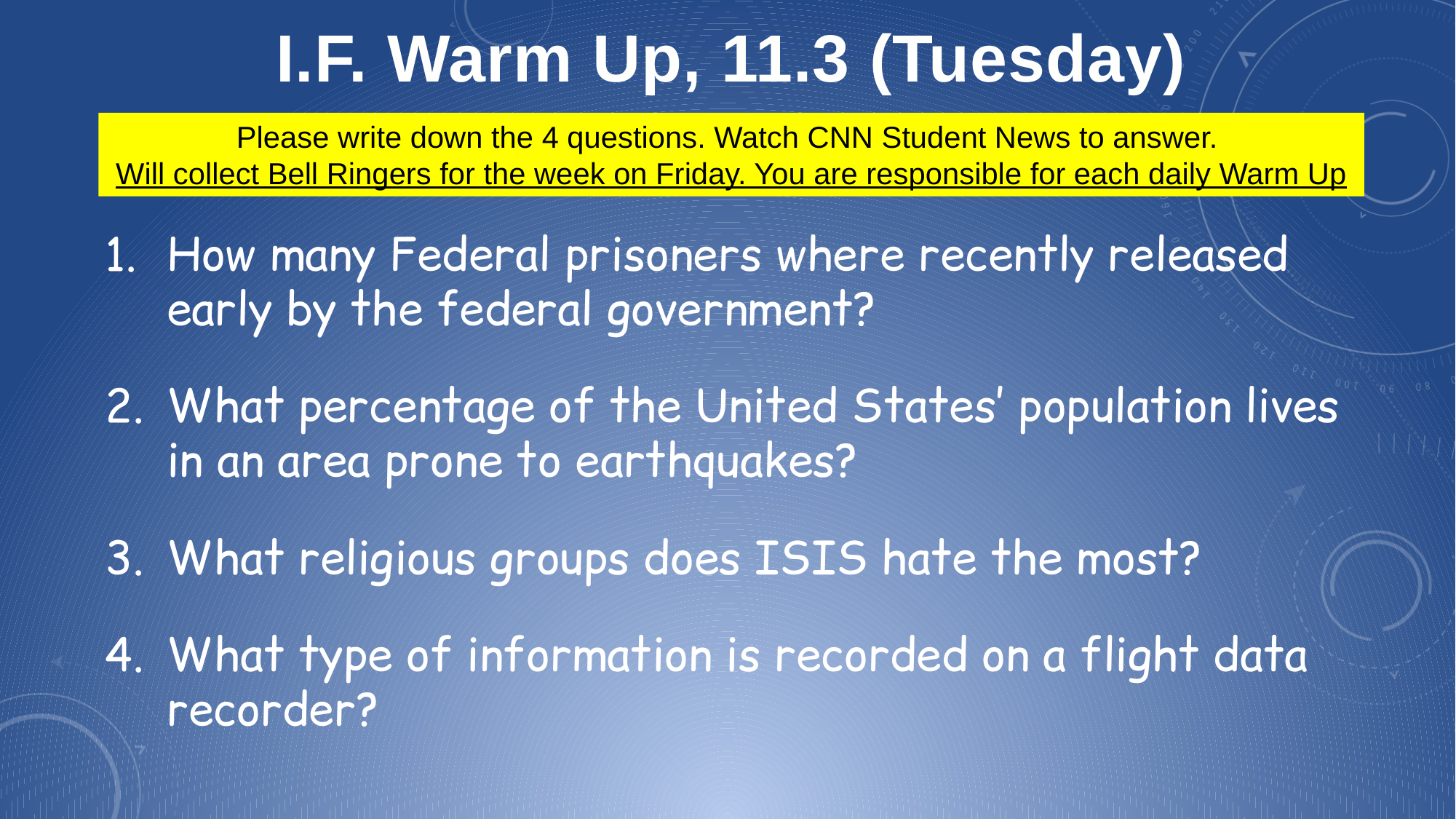

I.F. Warm Up, 11.3 (Tuesday)
Please write down the 4 questions. Watch CNN Student News to answer.
Will collect Bell Ringers for the week on Friday. You are responsible for each daily Warm Up
How many Federal prisoners where recently released early by the federal government?
What percentage of the United States’ population lives in an area prone to earthquakes?
What religious groups does ISIS hate the most?
What type of information is recorded on a flight data recorder?